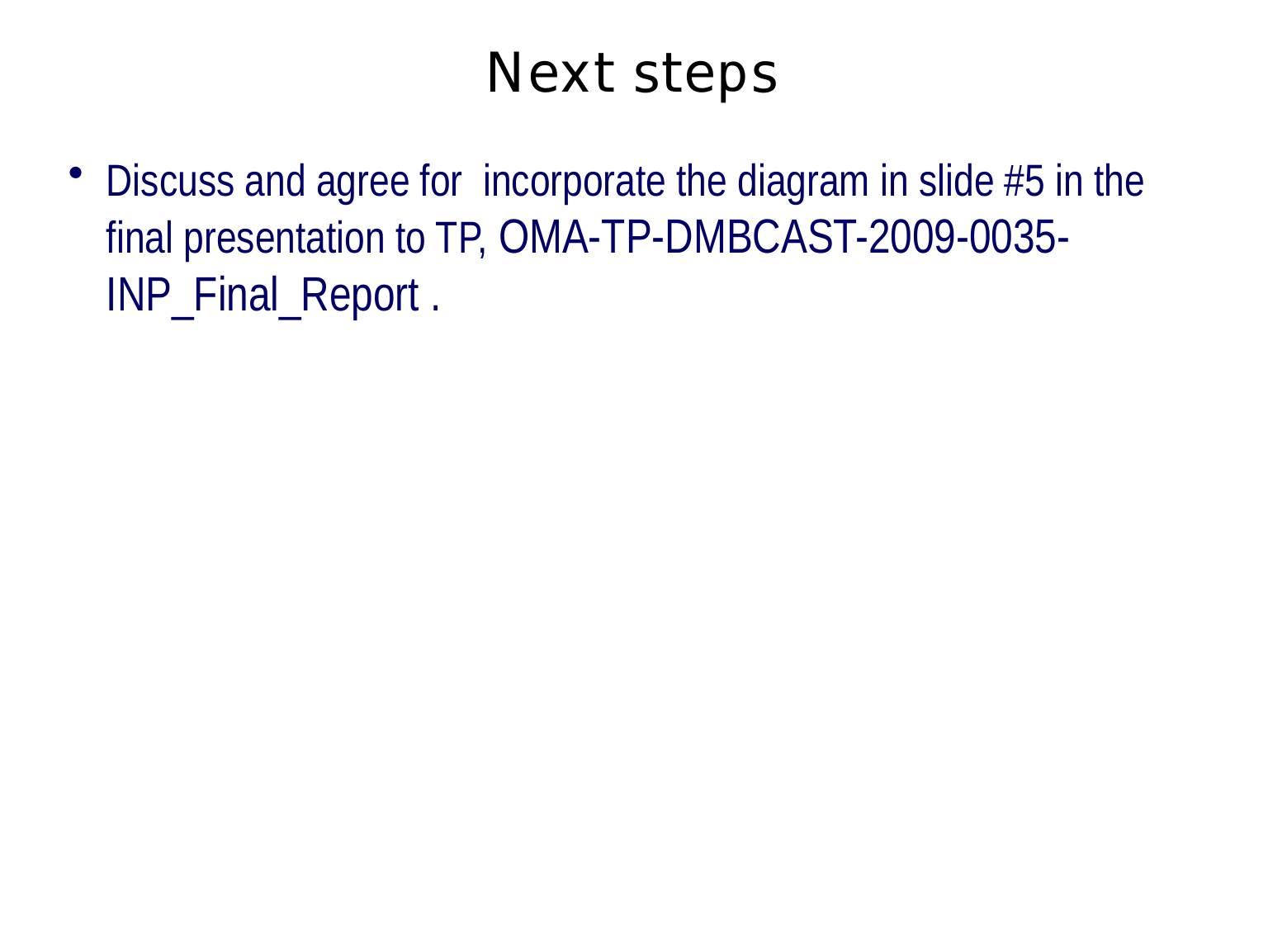

# Next steps
Discuss and agree for  incorporate the diagram in slide #5 in the final presentation to TP, OMA-TP-DMBCAST-2009-0035-INP_Final_Report .